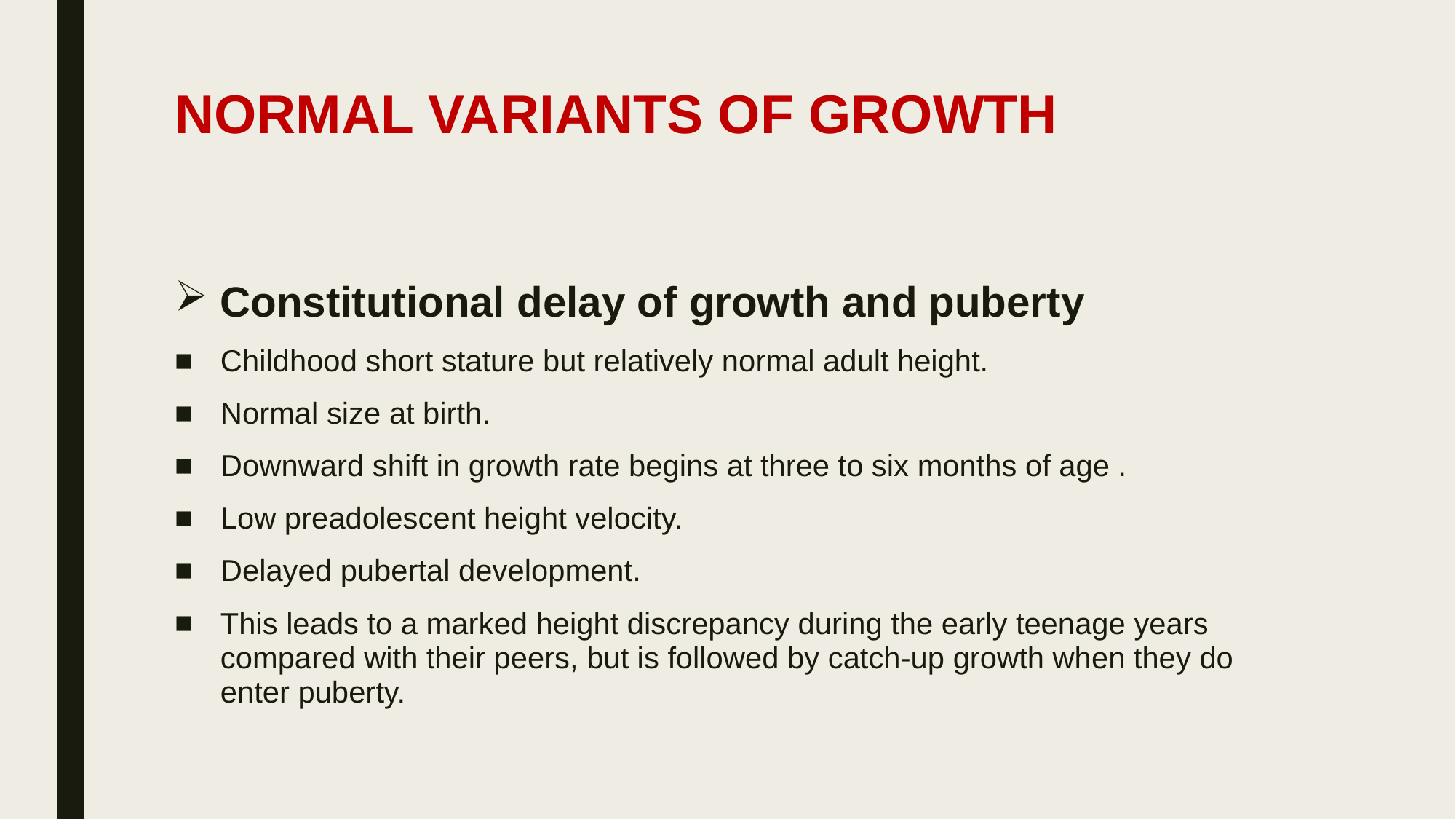

# NORMAL VARIANTS OF GROWTH
Constitutional delay of growth and puberty
Childhood short stature but relatively normal adult height.
Normal size at birth.
Downward shift in growth rate begins at three to six months of age .
Low preadolescent height velocity.
Delayed pubertal development.
This leads to a marked height discrepancy during the early teenage years compared with their peers, but is followed by catch-up growth when they do enter puberty.